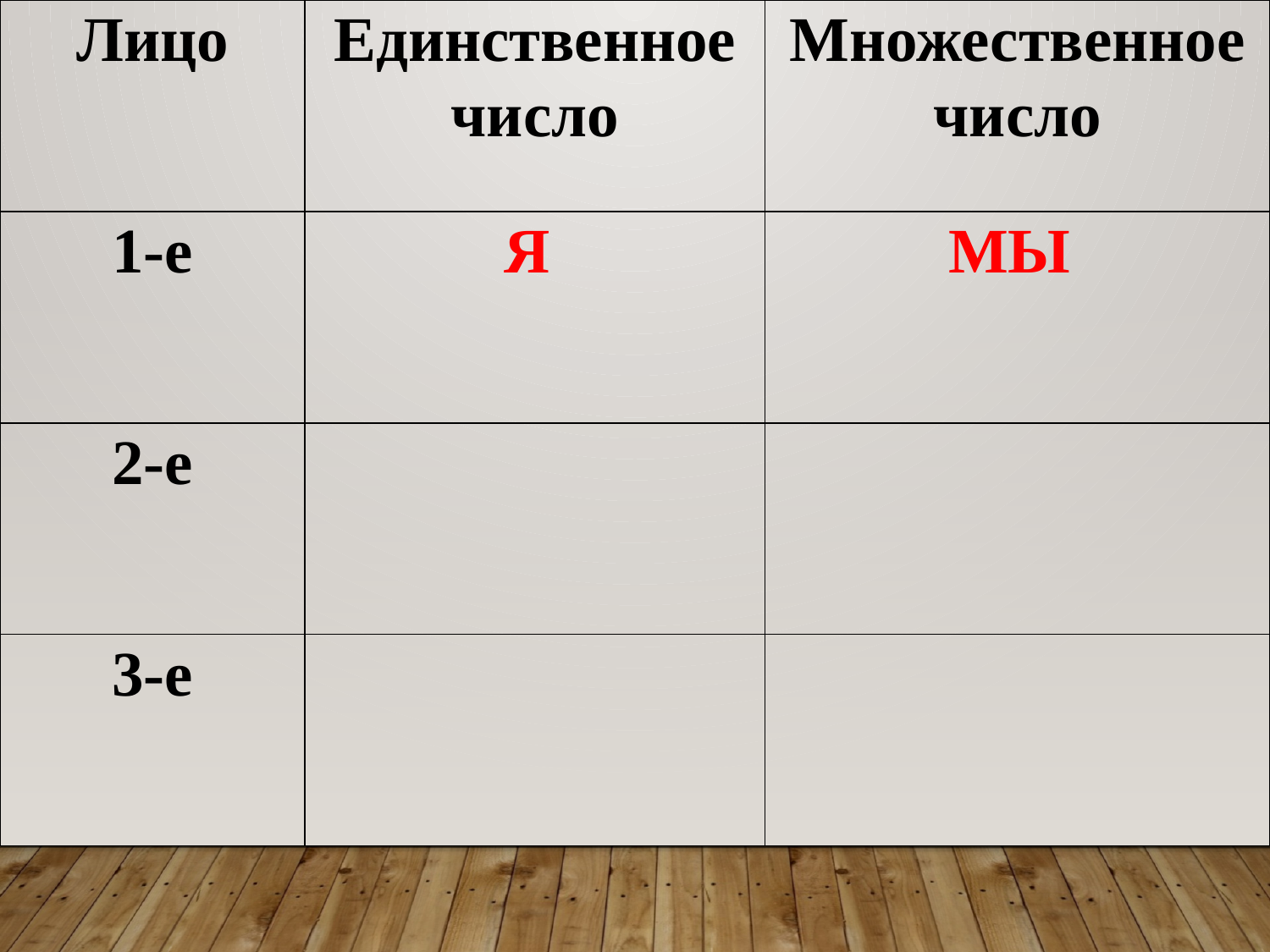

| Лицо | Единственное число | Множественное число |
| --- | --- | --- |
| 1-е | Я | МЫ |
| 2-е |  |  |
| 3-е |  |  |